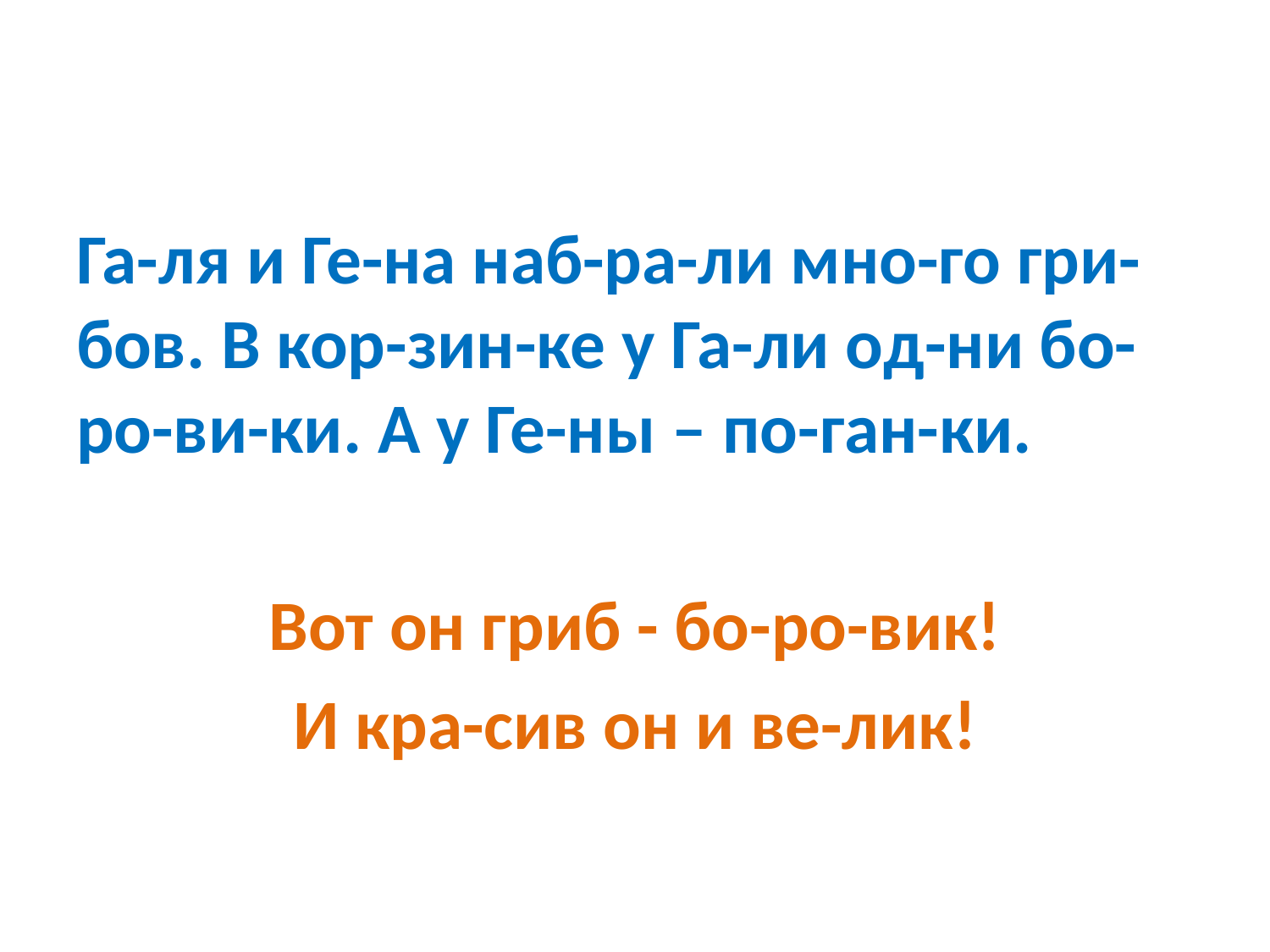

#

Га-ля и Ге-на наб-ра-ли мно-го гри-бов. В кор-зин-ке у Га-ли од-ни бо-ро-ви-ки. А у Ге-ны – по-ган-ки.

Вот он гриб - бо-ро-вик!
И кра-сив он и ве-лик!